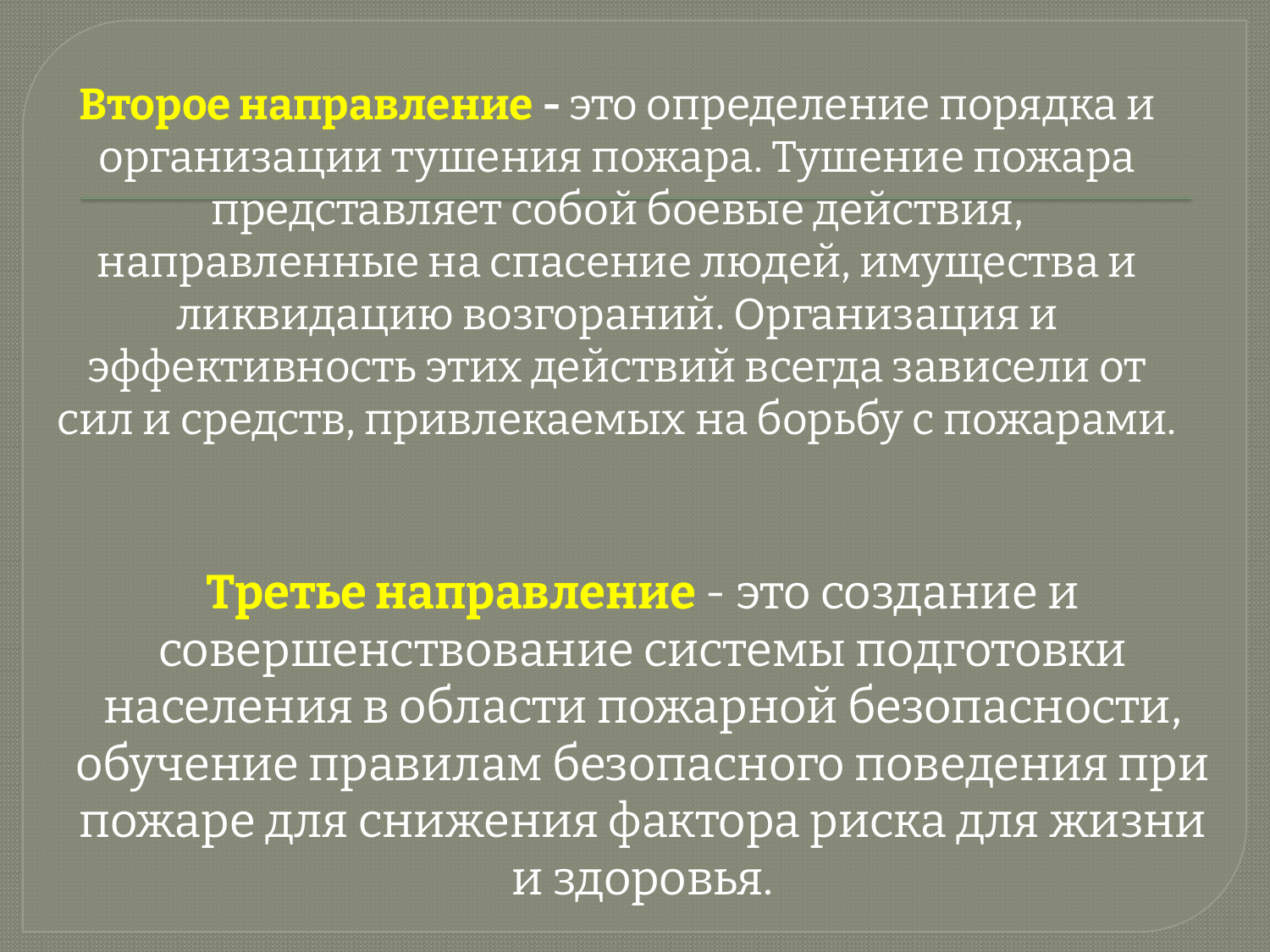

Второе направление - это определение порядка и организации тушения пожара. Тушение пожара представляет собой боевые действия, направленные на спасение людей, имущества и ликвидацию возгораний. Организация и эффективность этих действий всегда зависели от сил и средств, привлекаемых на борьбу с пожарами.
Третье направление - это создание и совершенствование системы подготовки населения в области пожарной безопасности, обучение правилам безопасного поведения при пожаре для снижения фактора риска для жизни и здоровья.